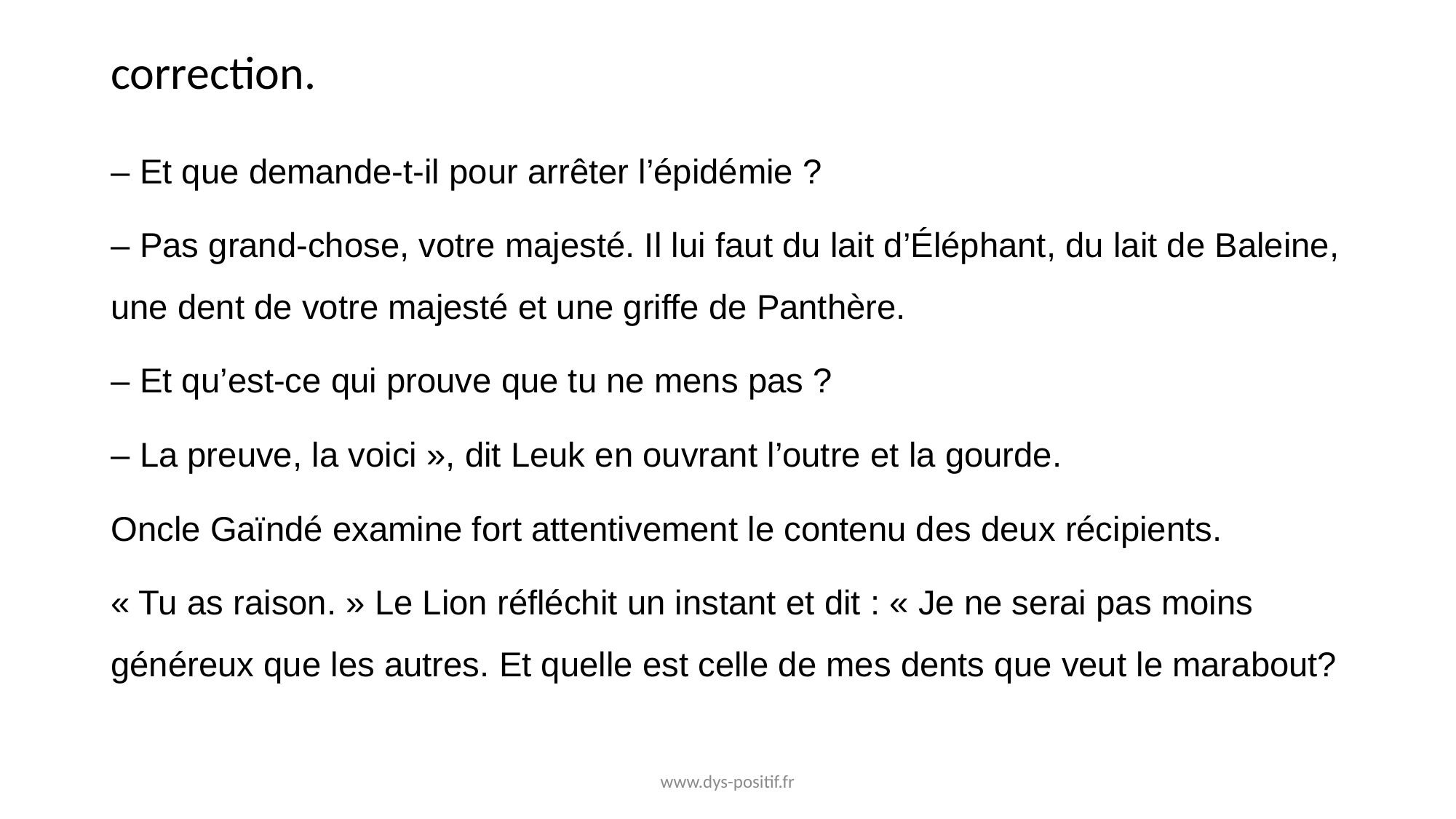

# correction.
– Et que demande-t-il pour arrêter l’épidémie ?
– Pas grand-chose, votre majesté. Il lui faut du lait d’Éléphant, du lait de Baleine, une dent de votre majesté et une griffe de Panthère.
– Et qu’est-ce qui prouve que tu ne mens pas ?
– La preuve, la voici », dit Leuk en ouvrant l’outre et la gourde.
Oncle Gaïndé examine fort attentivement le contenu des deux récipients.
« Tu as raison. » Le Lion réfléchit un instant et dit : « Je ne serai pas moins généreux que les autres. Et quelle est celle de mes dents que veut le marabout?

www.dys-positif.fr